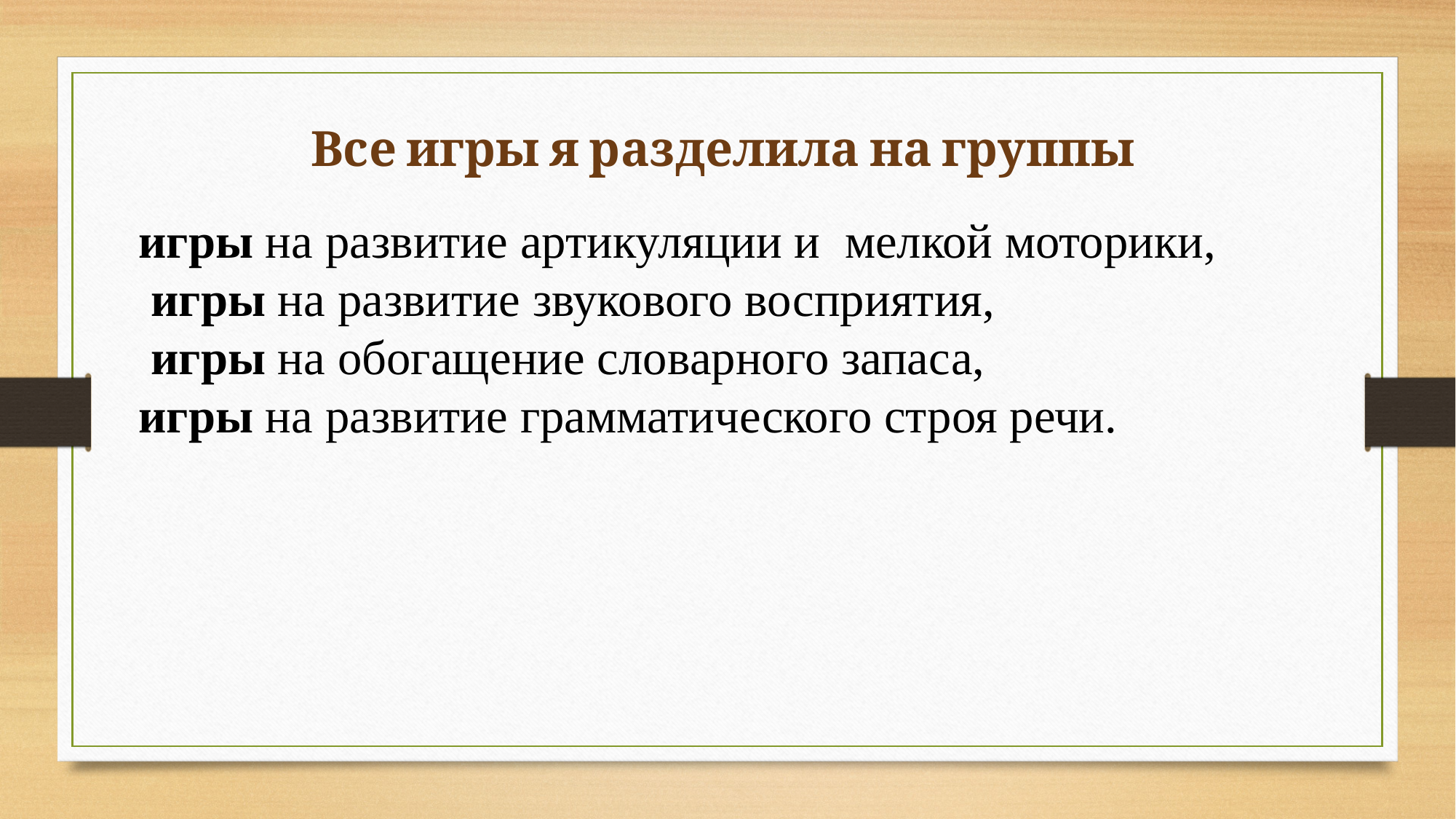

Все игры я разделила на группы
игры на развитие артикуляции и  мелкой моторики,
 игры на развитие звукового восприятия,
 игры на обогащение словарного запаса,
игры на развитие грамматического строя речи.